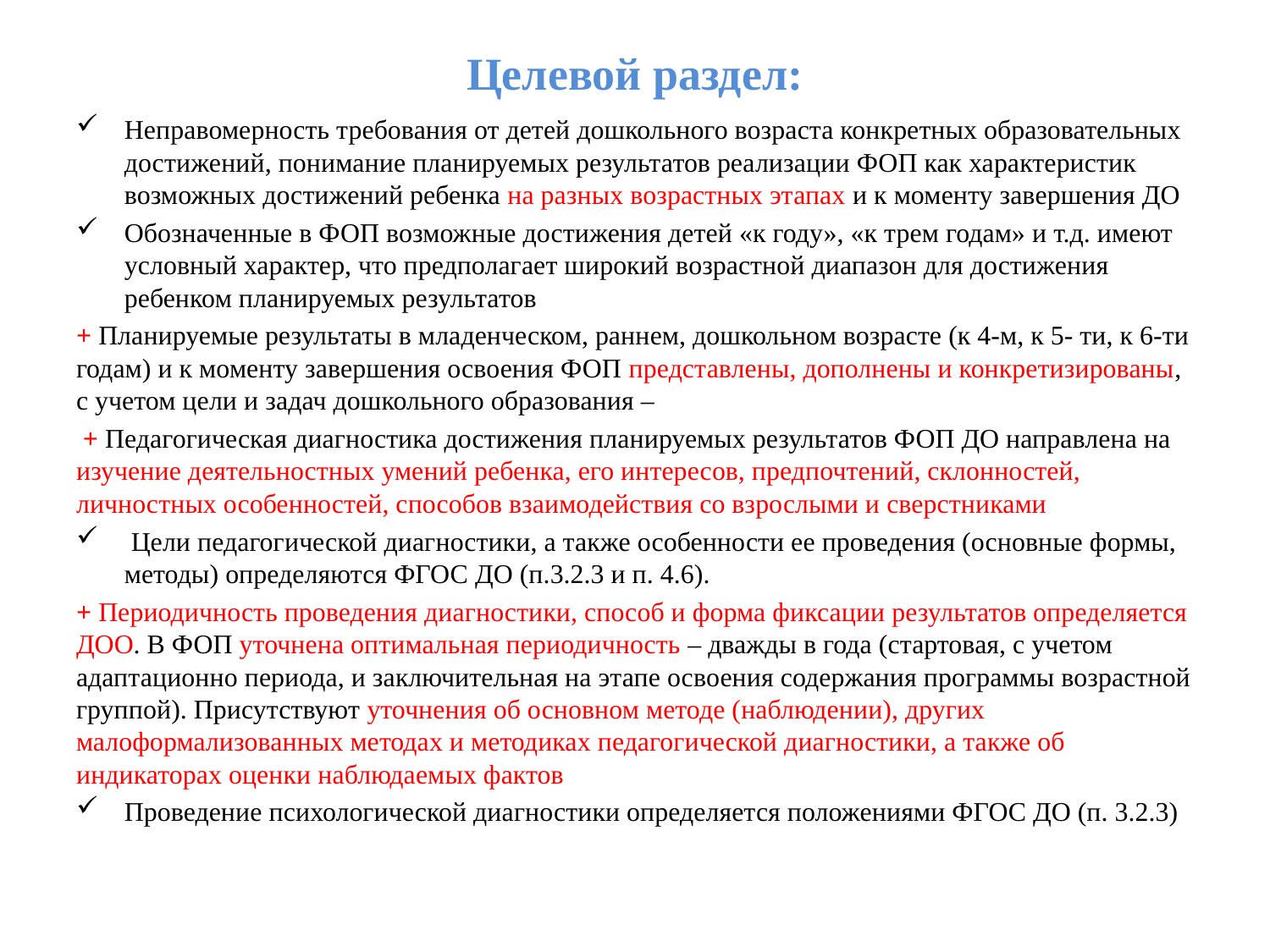

# Целевой раздел:
Неправомерность требования от детей дошкольного возраста конкретных образовательных достижений, понимание планируемых результатов реализации ФОП как характеристик возможных достижений ребенка на разных возрастных этапах и к моменту завершения ДО
Обозначенные в ФОП возможные достижения детей «к году», «к трем годам» и т.д. имеют условный характер, что предполагает широкий возрастной диапазон для достижения ребенком планируемых результатов
+ Планируемые результаты в младенческом, раннем, дошкольном возрасте (к 4-м, к 5- ти, к 6-ти годам) и к моменту завершения освоения ФОП представлены, дополнены и конкретизированы, с учетом цели и задач дошкольного образования –
 + Педагогическая диагностика достижения планируемых результатов ФОП ДО направлена на изучение деятельностных умений ребенка, его интересов, предпочтений, склонностей, личностных особенностей, способов взаимодействия со взрослыми и сверстниками
 Цели педагогической диагностики, а также особенности ее проведения (основные формы, методы) определяются ФГОС ДО (п.3.2.3 и п. 4.6).
+ Периодичность проведения диагностики, способ и форма фиксации результатов определяется ДОО. В ФОП уточнена оптимальная периодичность – дважды в года (стартовая, с учетом адаптационно периода, и заключительная на этапе освоения содержания программы возрастной группой). Присутствуют уточнения об основном методе (наблюдении), других малоформализованных методах и методиках педагогической диагностики, а также об индикаторах оценки наблюдаемых фактов
Проведение психологической диагностики определяется положениями ФГОС ДО (п. 3.2.3)